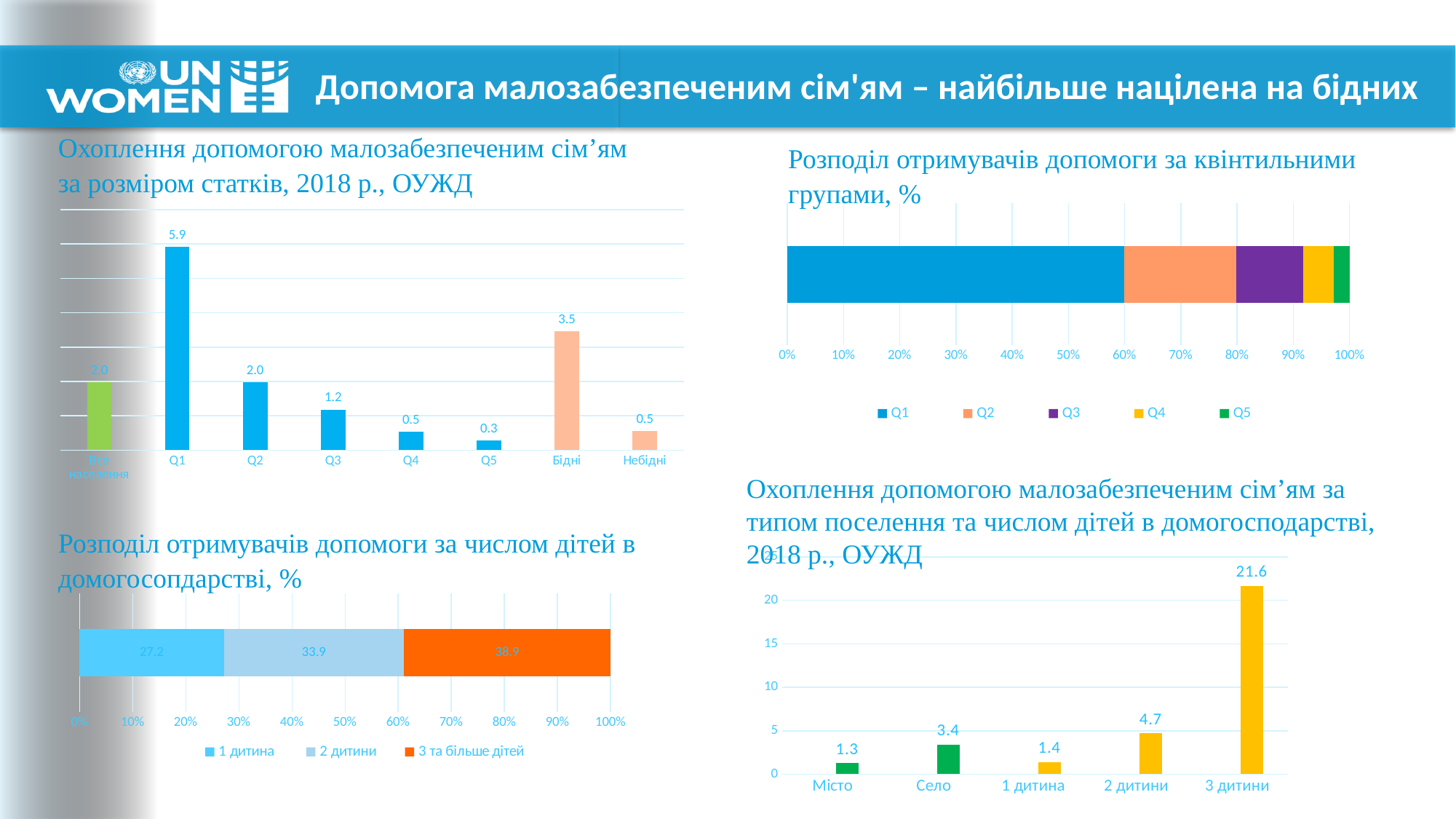

# Допомога малозабезпеченим сім'ям – найбільше націлена на бідних
Охоплення допомогою малозабезпеченим сім’ям за розміром статків, 2018 р., ОУЖД
Розподіл отримувачів допомоги за квінтильними групами, %

### Chart

| Category | Q1 | Q2 | Q3 | Q4 | Q5 |
|---|---|---|---|---|---|

### Chart

| Category |  |
|---|---|
| Все населення | 1.9787567792338774 |
| Q1 | 5.92513210002362 |
| Q2 | 1.978204207766263 |
| Q3 | 1.1838355416701691 |
| Q4 | 0.5371884919176754 |
| Q5 | 0.2730135236630081 |
| Бідні | 3.4567761617329937 |
| Небідні | 0.548492008106434 |
Охоплення допомогою малозабезпеченим сім’ям за типом поселення та числом дітей в домогосподарстві, 2018 р., ОУЖД
Розподіл отримувачів допомоги за числом дітей в домогосопдарстві, %

### Chart

| Category |  |  |
|---|---|---|
| Місто | None | 1.2524093948645199 |
| Село | None | 3.402819307922427 |
| 1 дитина  | None | 1.3816410441030027 |
| 2 дитини | None | 4.707522911471411 |
| 3 дитини | None | 21.641216518542564 |

### Chart

| Category | 1 дитина  | 2 дитини | 3 та більше дітей |
|---|---|---|---|